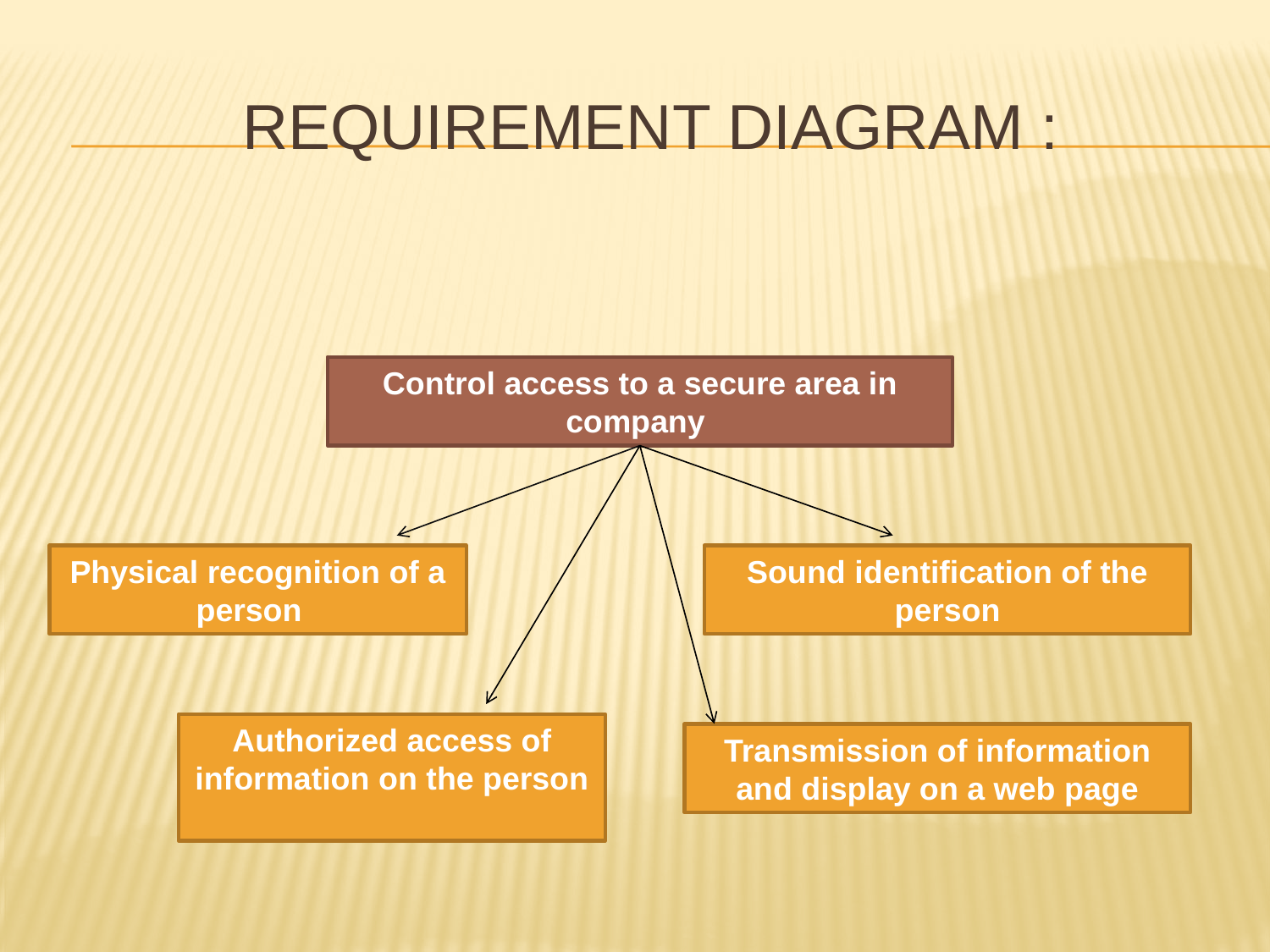

# Requirement Diagram :
Control access to a secure area in company
Physical recognition of a person
Sound identification of the person
Authorized access of information on the person
Transmission of information and display on a web page